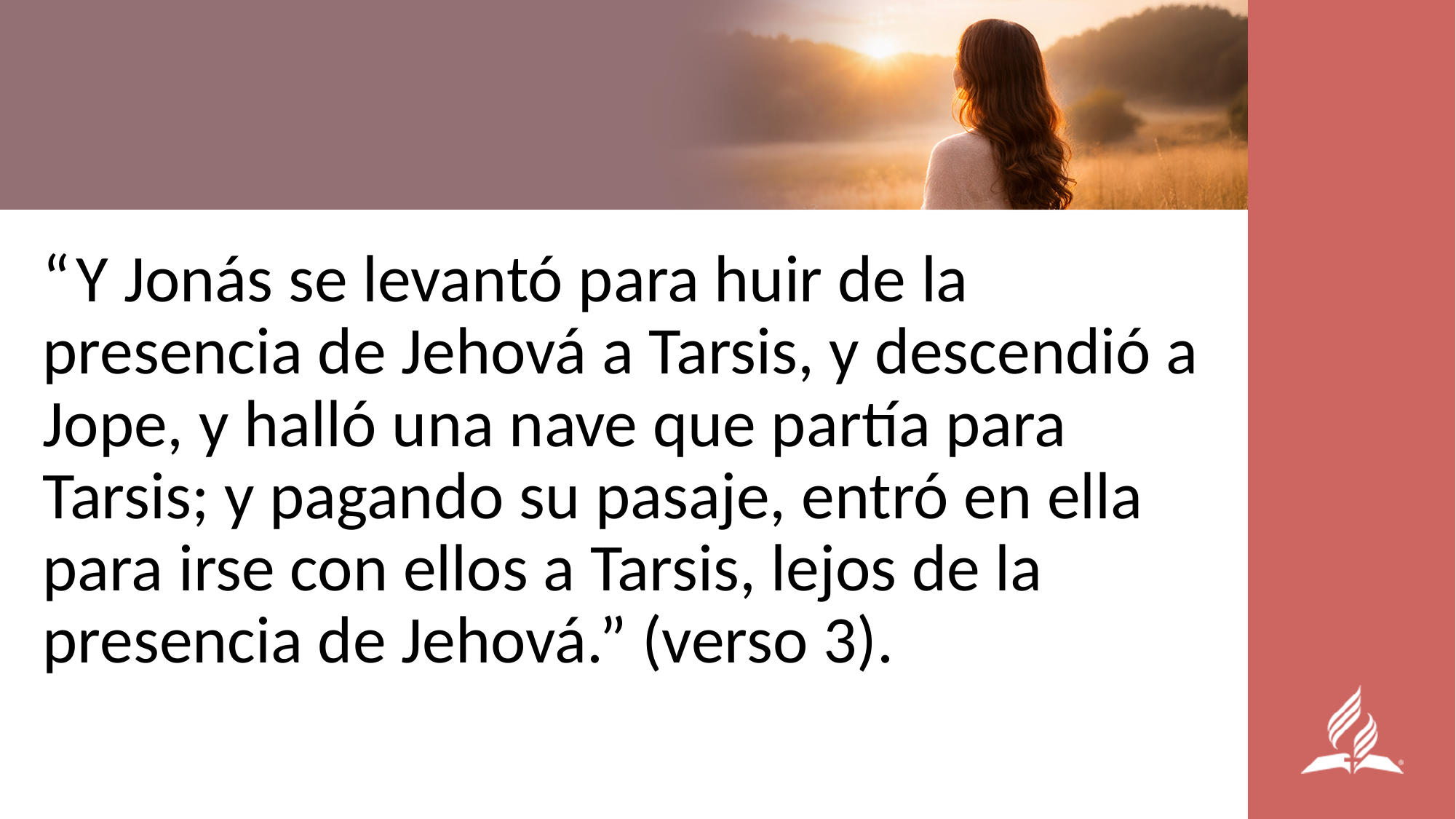

“ Y Jonás se levantó para huir de la presencia de Jehová a Tarsis, y descendió a Jope, y halló una nave que partía para Tarsis; y pagando su pasaje, entró en ella para irse con ellos a Tarsis, lejos de la presencia de Jehová.” (verso 3).